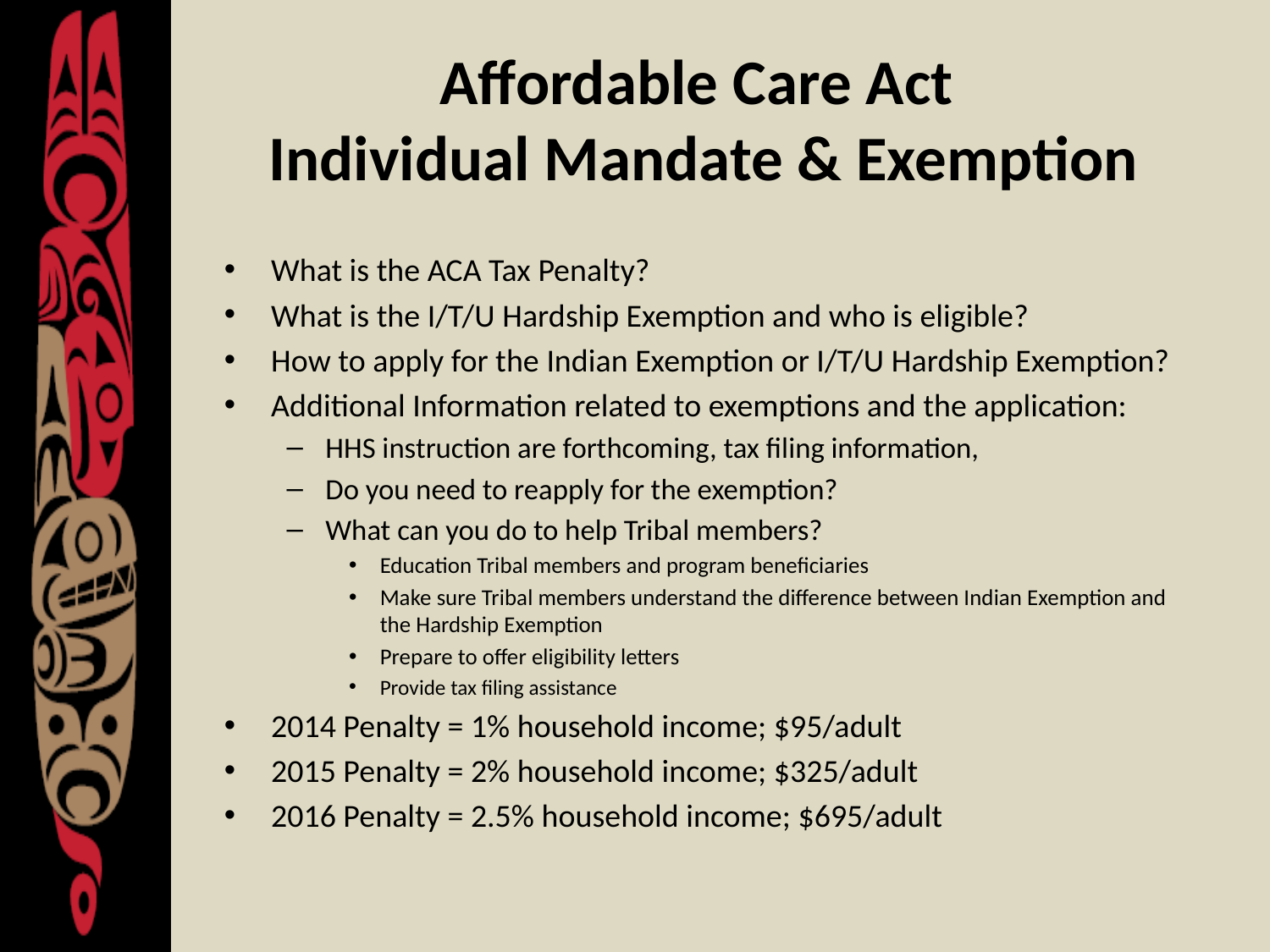

# Affordable Care Act Individual Mandate & Exemption
What is the ACA Tax Penalty?
What is the I/T/U Hardship Exemption and who is eligible?
How to apply for the Indian Exemption or I/T/U Hardship Exemption?
Additional Information related to exemptions and the application:
HHS instruction are forthcoming, tax filing information,
Do you need to reapply for the exemption?
What can you do to help Tribal members?
Education Tribal members and program beneficiaries
Make sure Tribal members understand the difference between Indian Exemption and the Hardship Exemption
Prepare to offer eligibility letters
Provide tax filing assistance
2014 Penalty = 1% household income; $95/adult
2015 Penalty = 2% household income; $325/adult
2016 Penalty = 2.5% household income; $695/adult